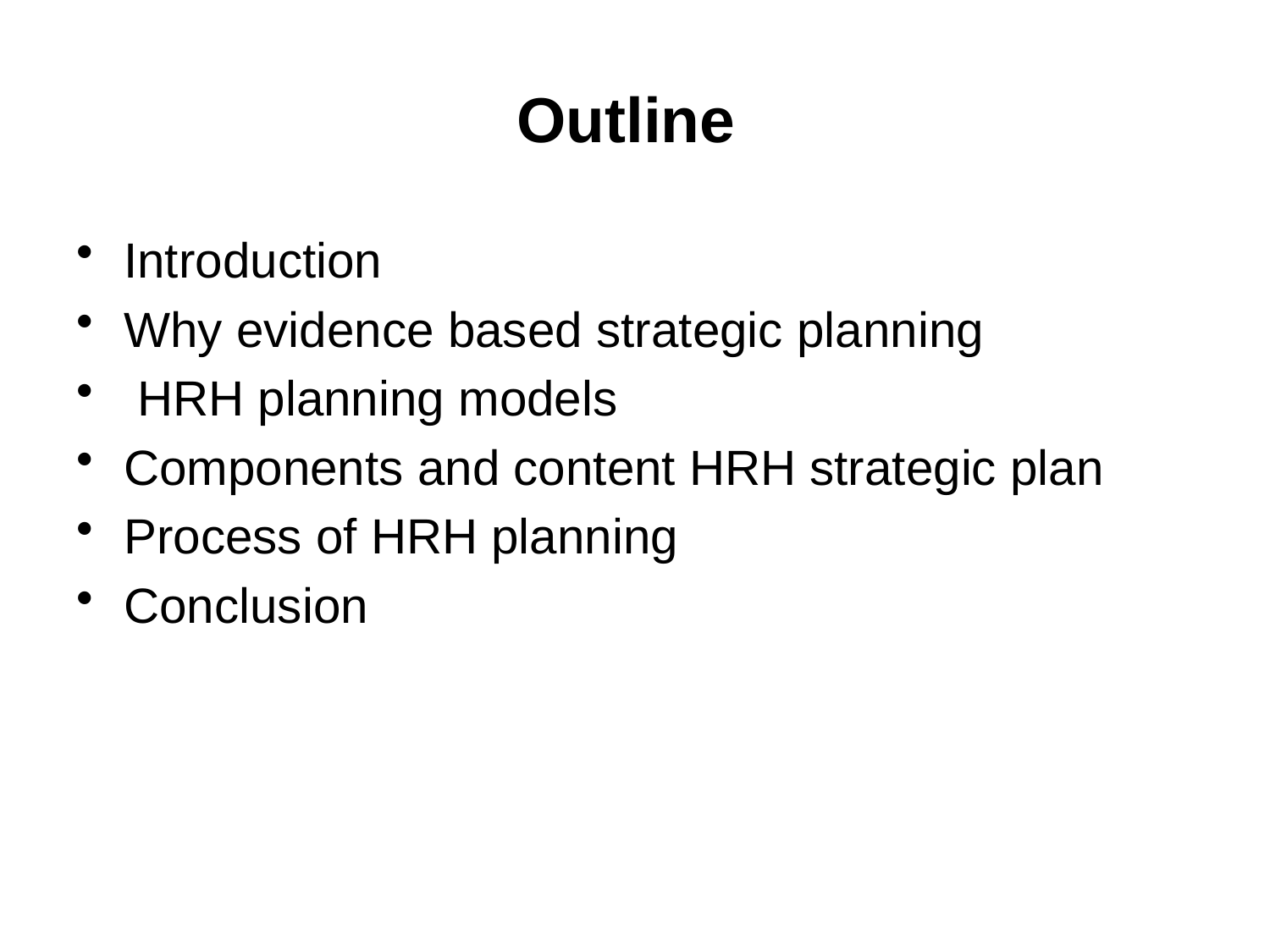

# Outline
Introduction
Why evidence based strategic planning
 HRH planning models
Components and content HRH strategic plan
Process of HRH planning
Conclusion